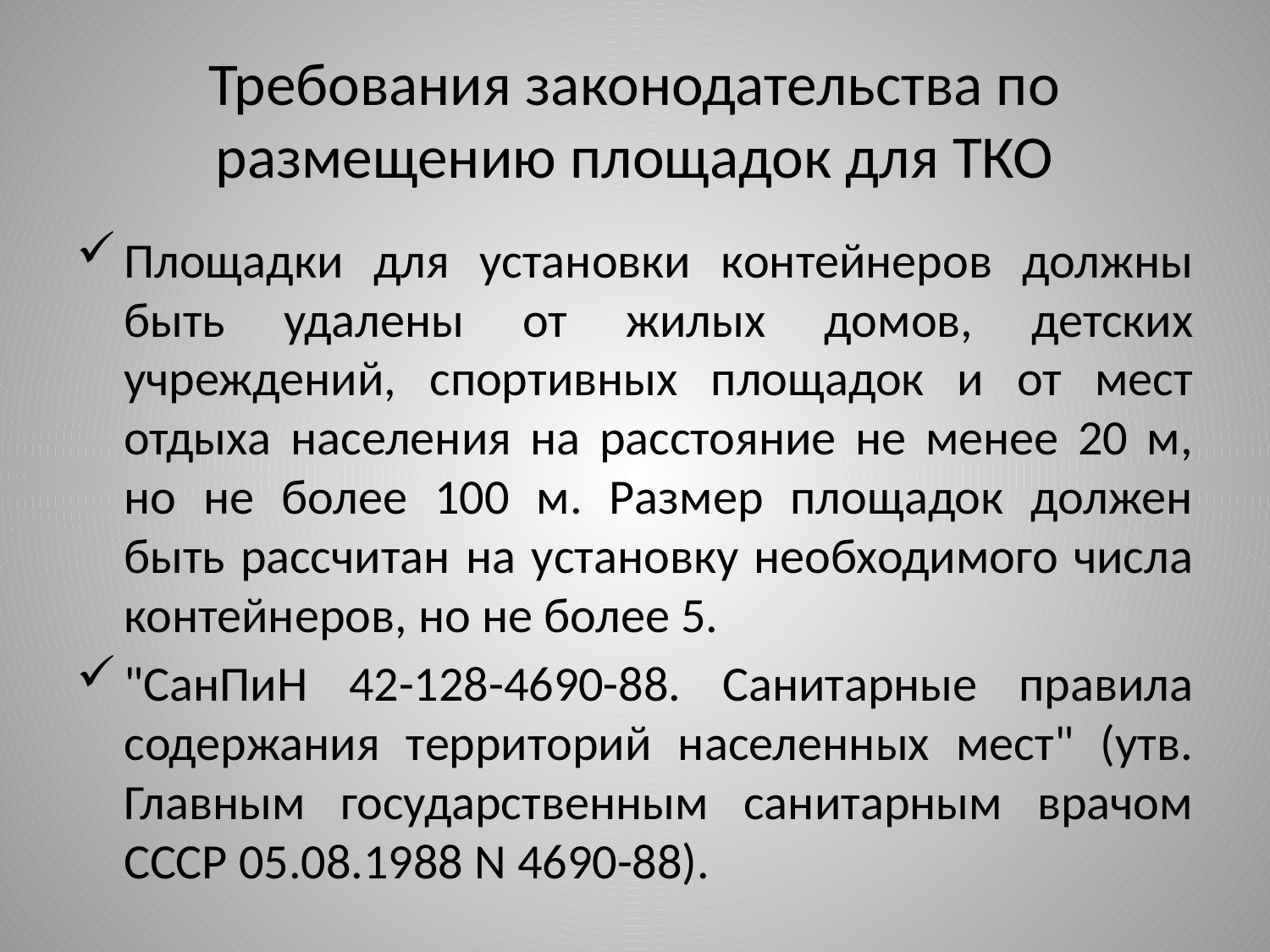

# Требования законодательства по размещению площадок для ТКО
Площадки для установки контейнеров должны быть удалены от жилых домов, детских учреждений, спортивных площадок и от мест отдыха населения на расстояние не менее 20 м, но не более 100 м. Размер площадок должен быть рассчитан на установку необходимого числа контейнеров, но не более 5.
"СанПиН 42-128-4690-88. Санитарные правила содержания территорий населенных мест" (утв. Главным государственным санитарным врачом СССР 05.08.1988 N 4690-88).